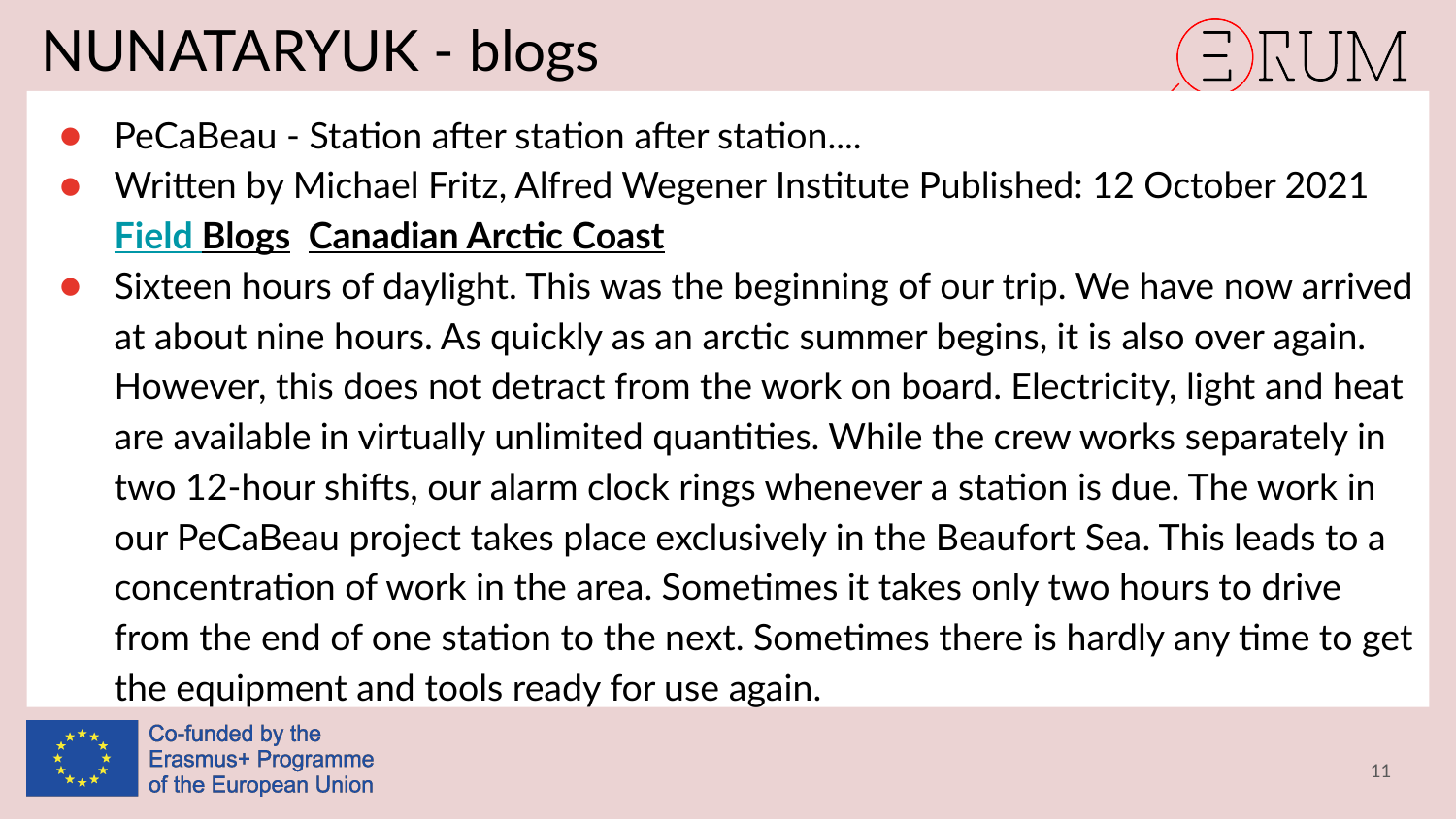

# NUNATARYUK - blogs
PeCaBeau - Station after station after station....
Written by Michael Fritz, Alfred Wegener Institute Published: 12 October 2021Field Blogs  Canadian Arctic Coast
Sixteen hours of daylight. This was the beginning of our trip. We have now arrived at about nine hours. As quickly as an arctic summer begins, it is also over again. However, this does not detract from the work on board. Electricity, light and heat are available in virtually unlimited quantities. While the crew works separately in two 12-hour shifts, our alarm clock rings whenever a station is due. The work in our PeCaBeau project takes place exclusively in the Beaufort Sea. This leads to a concentration of work in the area. Sometimes it takes only two hours to drive from the end of one station to the next. Sometimes there is hardly any time to get the equipment and tools ready for use again.

11